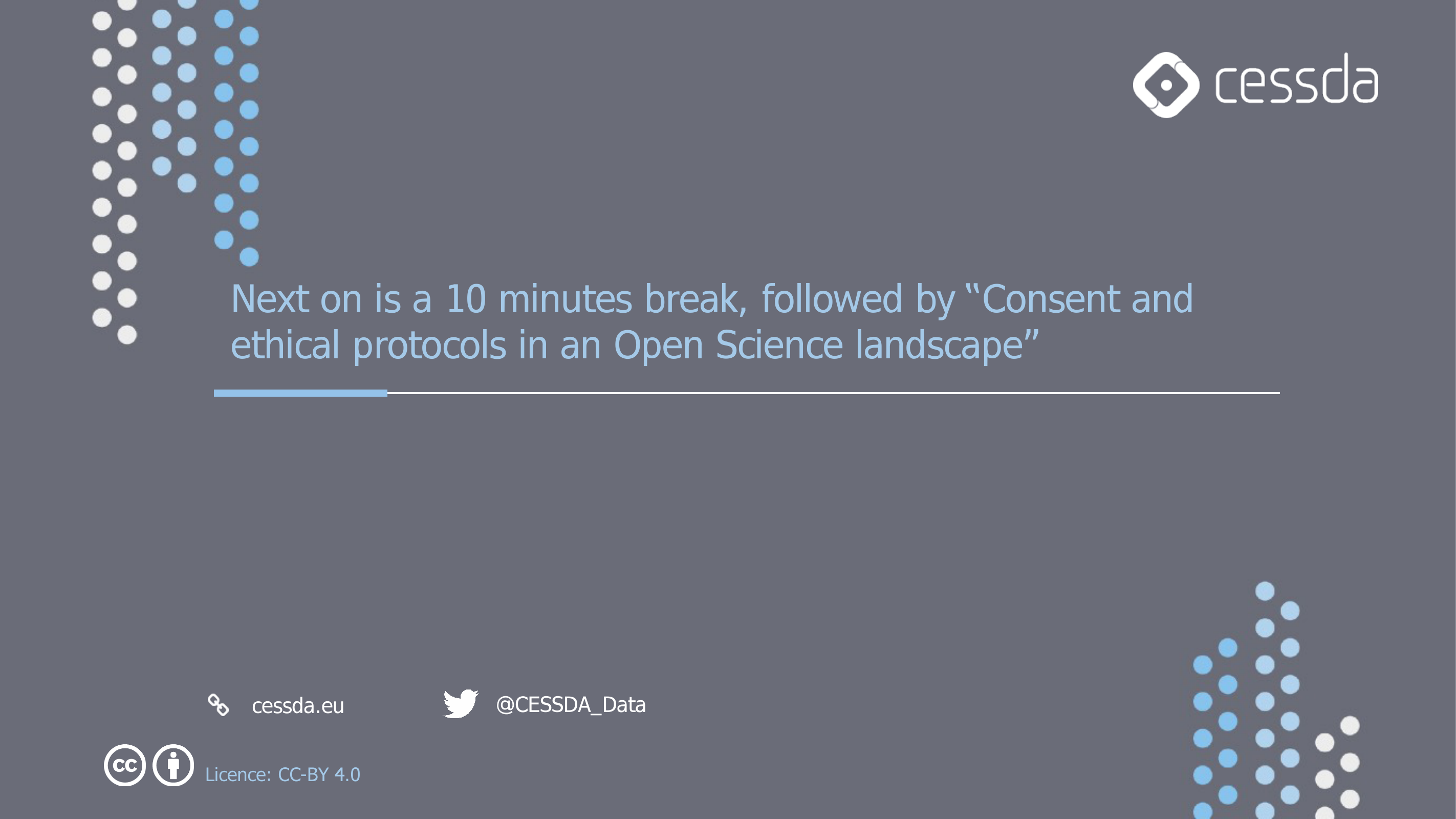

Next on is a 10 minutes break, followed by “Consent and ethical protocols in an Open Science landscape”
Licence: CC-BY 4.0